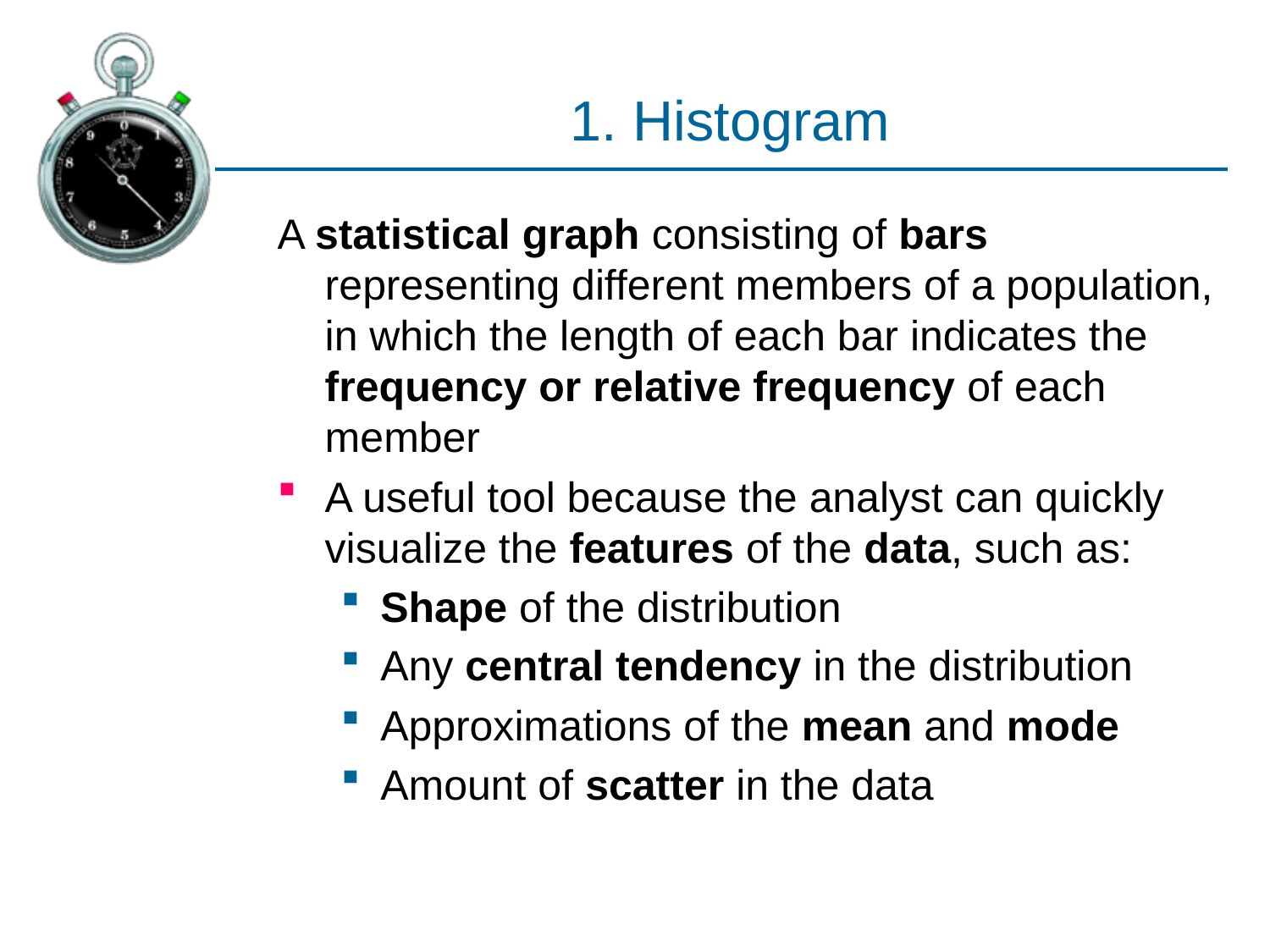

# 1. Histogram
A statistical graph consisting of bars representing different members of a population, in which the length of each bar indicates the frequency or relative frequency of each member
A useful tool because the analyst can quickly visualize the features of the data, such as:
Shape of the distribution
Any central tendency in the distribution
Approximations of the mean and mode
Amount of scatter in the data